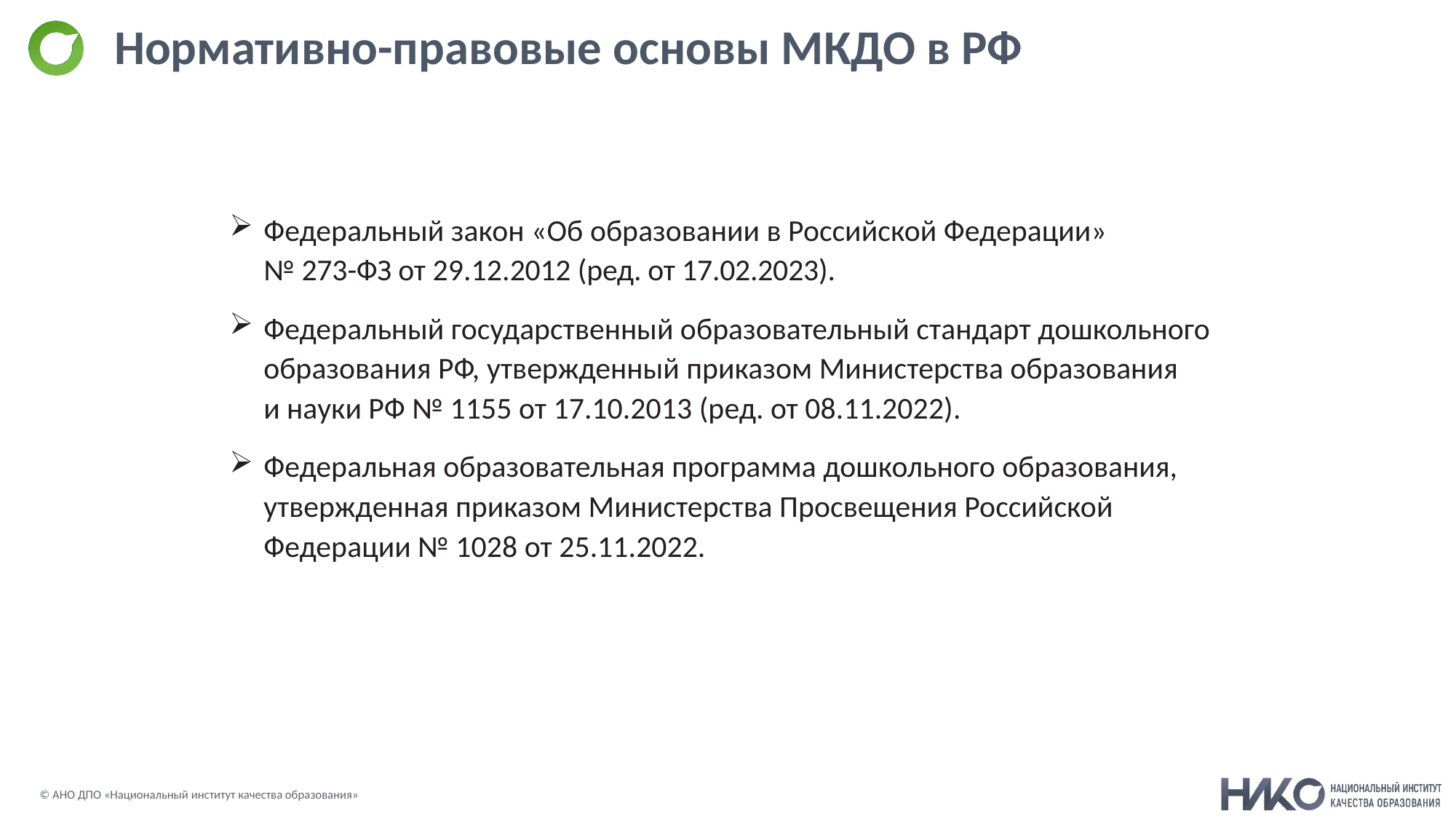

# Нормативно-правовые основы МКДО в РФ
Федеральный закон «Об образовании в Российской Федерации»
№ 273-ФЗ от 29.12.2012 (ред. от 17.02.2023).
Федеральный государственный образовательный стандарт дошкольного образования РФ, утвержденный приказом Министерства образования
и науки РФ № 1155 от 17.10.2013 (ред. от 08.11.2022).
Федеральная образовательная программа дошкольного образования, утвержденная приказом Министерства Просвещения Российской Федерации № 1028 от 25.11.2022.